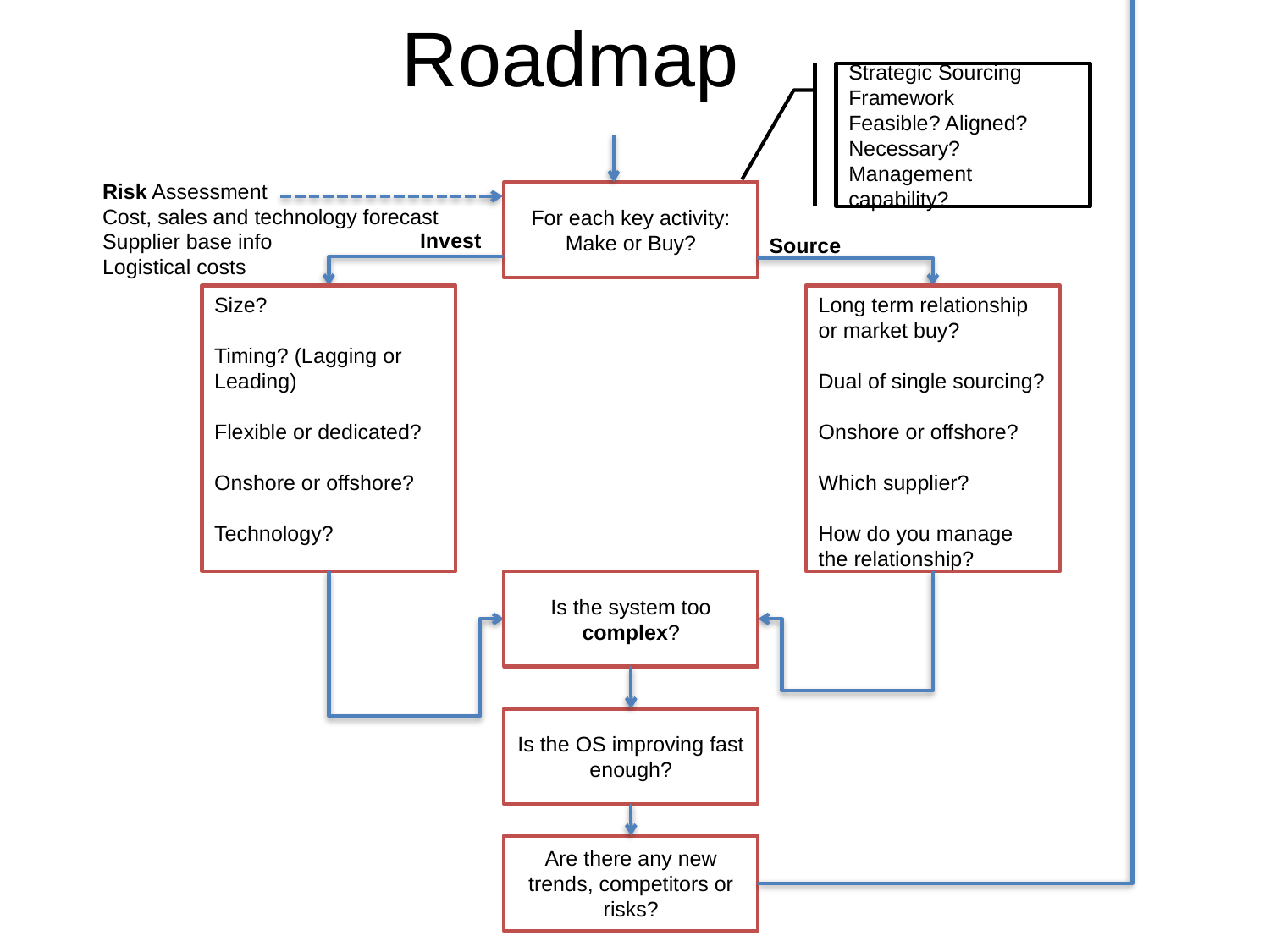

# Roadmap

Strategic Sourcing Framework
Feasible? Aligned? Necessary? Management capability?

Risk Assessment
Cost, sales and technology forecast
Supplier base info
Logistical costs

For each key activity: Make or Buy?
Invest
Source
Size?

Timing? (Lagging or Leading)

Flexible or dedicated?

Onshore or offshore?

Technology?

Long term relationship or market buy?

Dual of single sourcing?

Onshore or offshore?

Which supplier?

How do you manage the relationship?

Is the system too complex?
Is the OS improving fast enough?
Are there any new trends, competitors or risks?